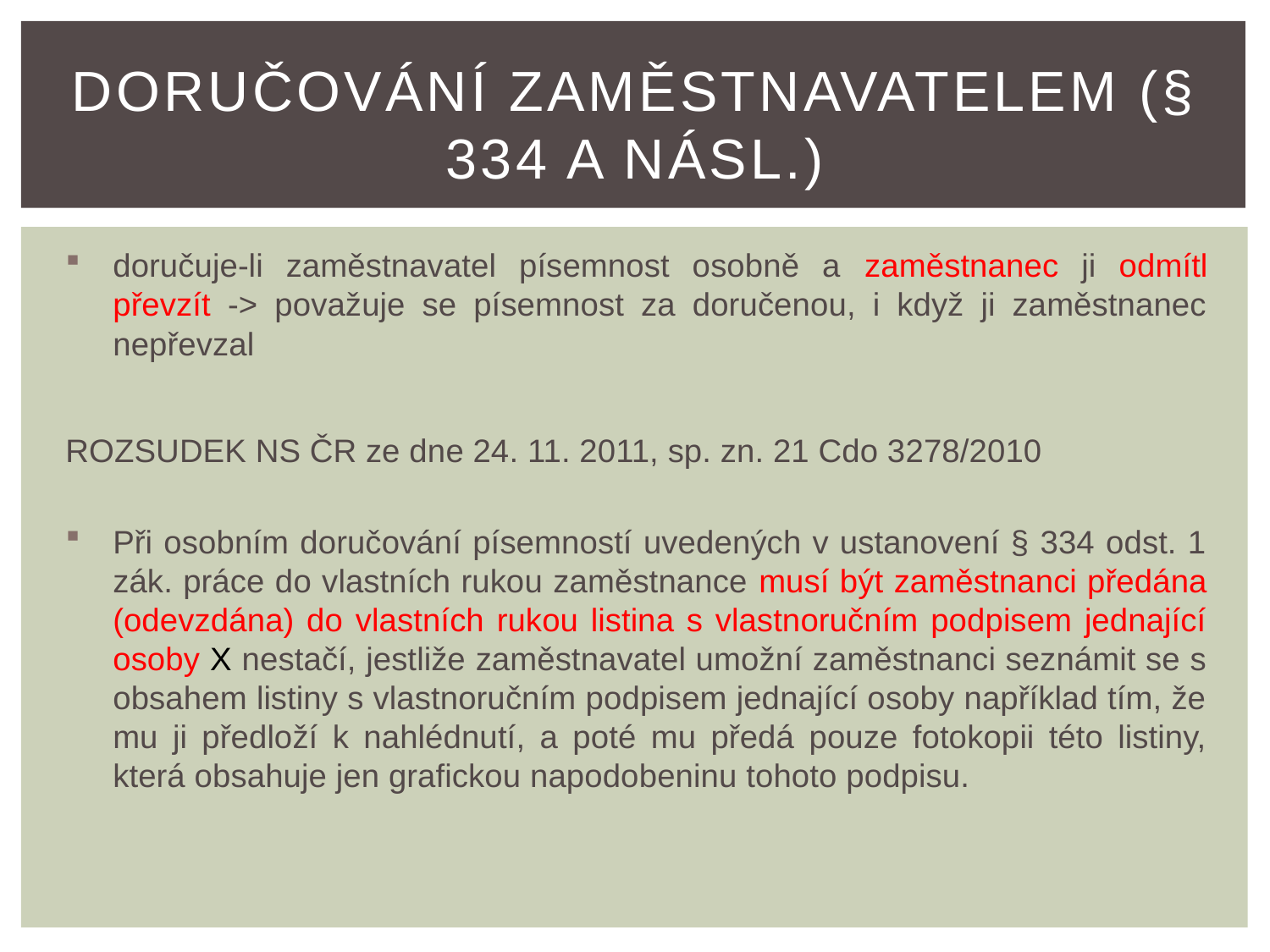

# Doručování ZAMĚSTNAVATELEM (§ 334 a násl.)
doručuje-li zaměstnavatel písemnost osobně a zaměstnanec ji odmítl převzít -> považuje se písemnost za doručenou, i když ji zaměstnanec nepřevzal

ROZSUDEK NS ČR ze dne 24. 11. 2011, sp. zn. 21 Cdo 3278/2010

Při osobním doručování písemností uvedených v ustanovení § 334 odst. 1 zák. práce do vlastních rukou zaměstnance musí být zaměstnanci předána (odevzdána) do vlastních rukou listina s vlastnoručním podpisem jednající osoby X nestačí, jestliže zaměstnavatel umožní zaměstnanci seznámit se s obsahem listiny s vlastnoručním podpisem jednající osoby například tím, že mu ji předloží k nahlédnutí, a poté mu předá pouze fotokopii této listiny, která obsahuje jen grafickou napodobeninu tohoto podpisu.